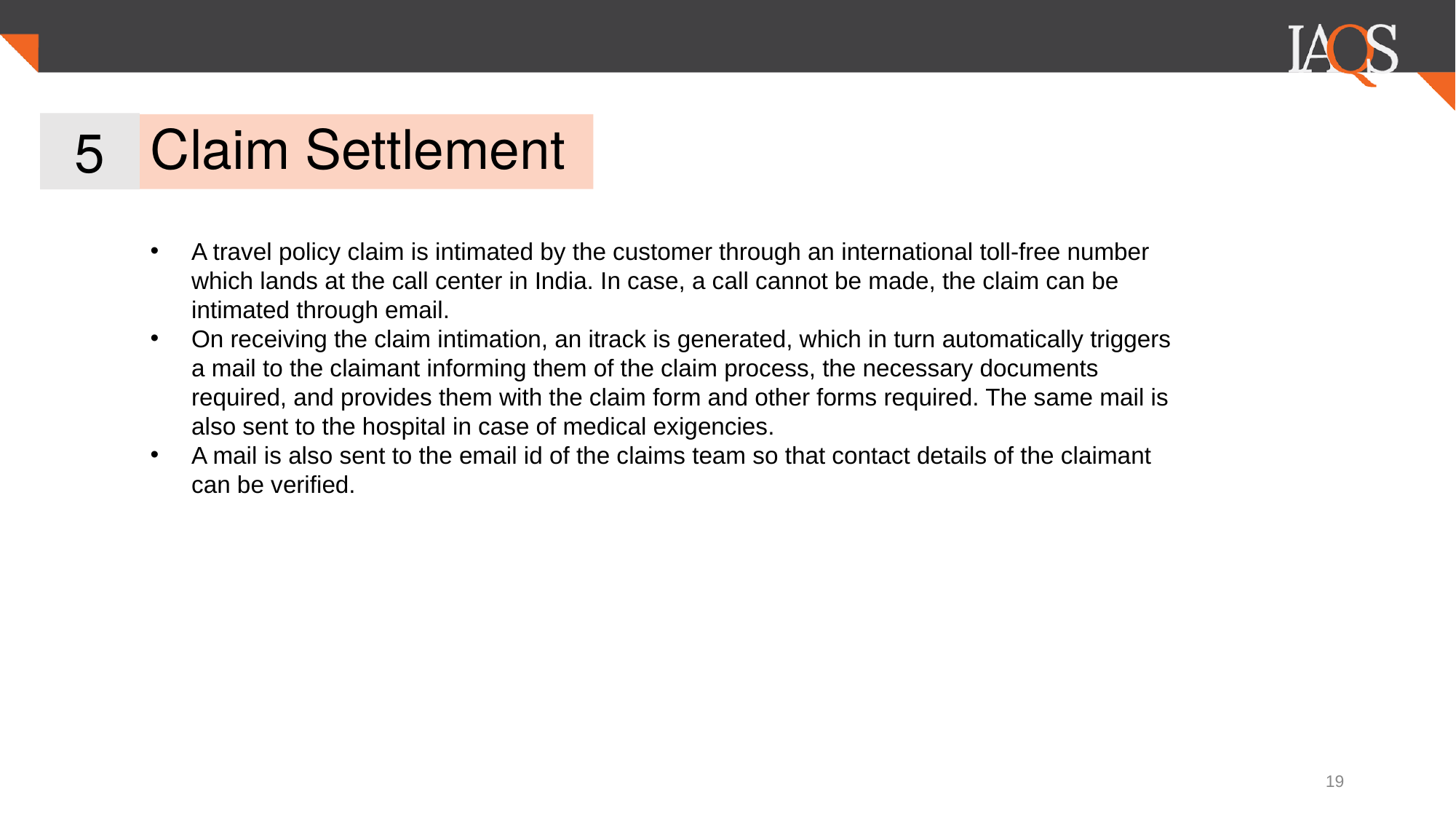

5
# Claim Settlement
A travel policy claim is intimated by the customer through an international toll-free number which lands at the call center in India. In case, a call cannot be made, the claim can be intimated through email.
On receiving the claim intimation, an itrack is generated, which in turn automatically triggers a mail to the claimant informing them of the claim process, the necessary documents required, and provides them with the claim form and other forms required. The same mail is also sent to the hospital in case of medical exigencies.
A mail is also sent to the email id of the claims team so that contact details of the claimant can be verified.

19